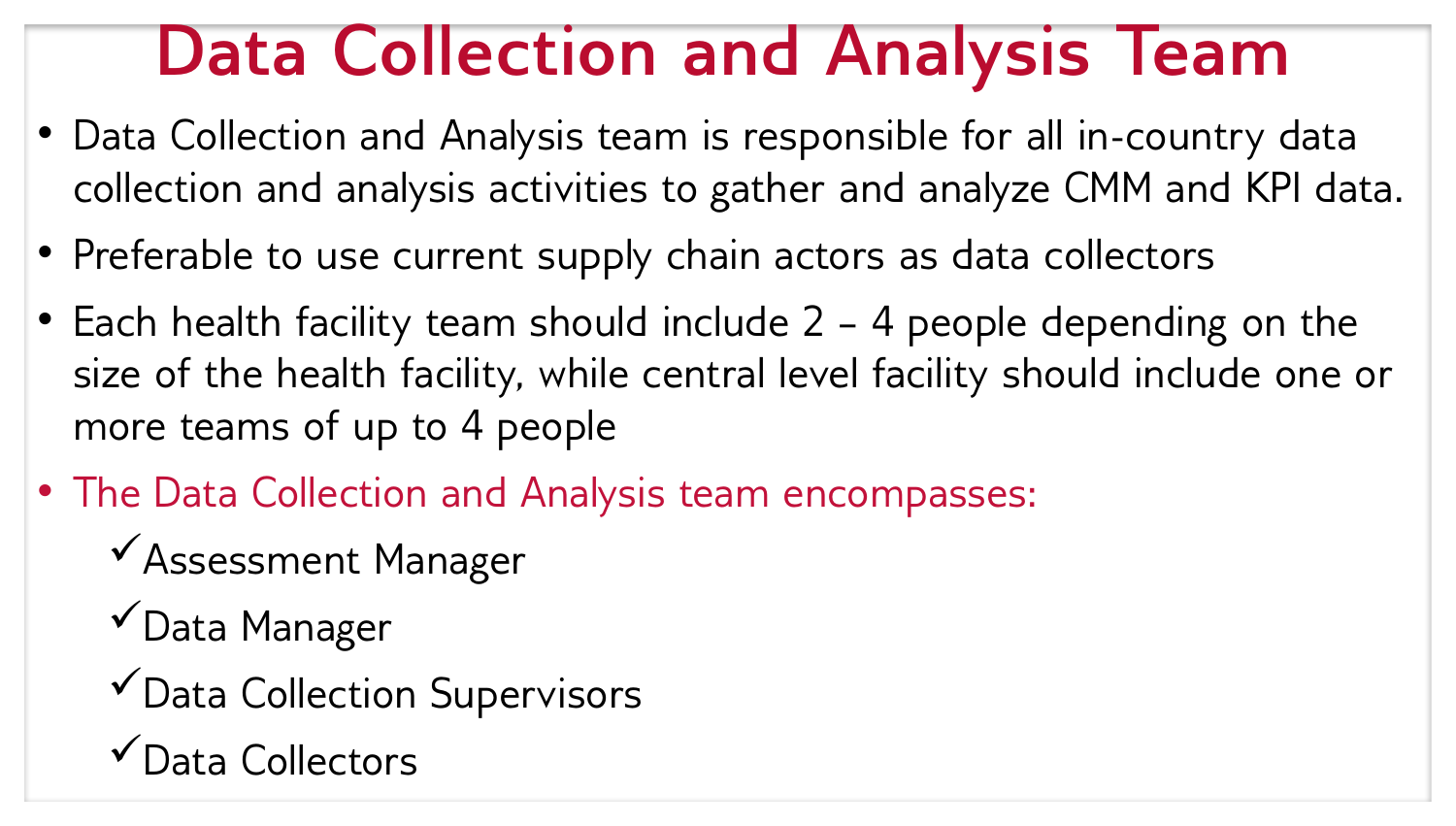

# Data Collection and Analysis Team
Data Collection and Analysis team is responsible for all in-country data collection and analysis activities to gather and analyze CMM and KPI data.
Preferable to use current supply chain actors as data collectors
Each health facility team should include 2 – 4 people depending on the size of the health facility, while central level facility should include one or more teams of up to 4 people
The Data Collection and Analysis team encompasses:
Assessment Manager
Data Manager
Data Collection Supervisors
Data Collectors